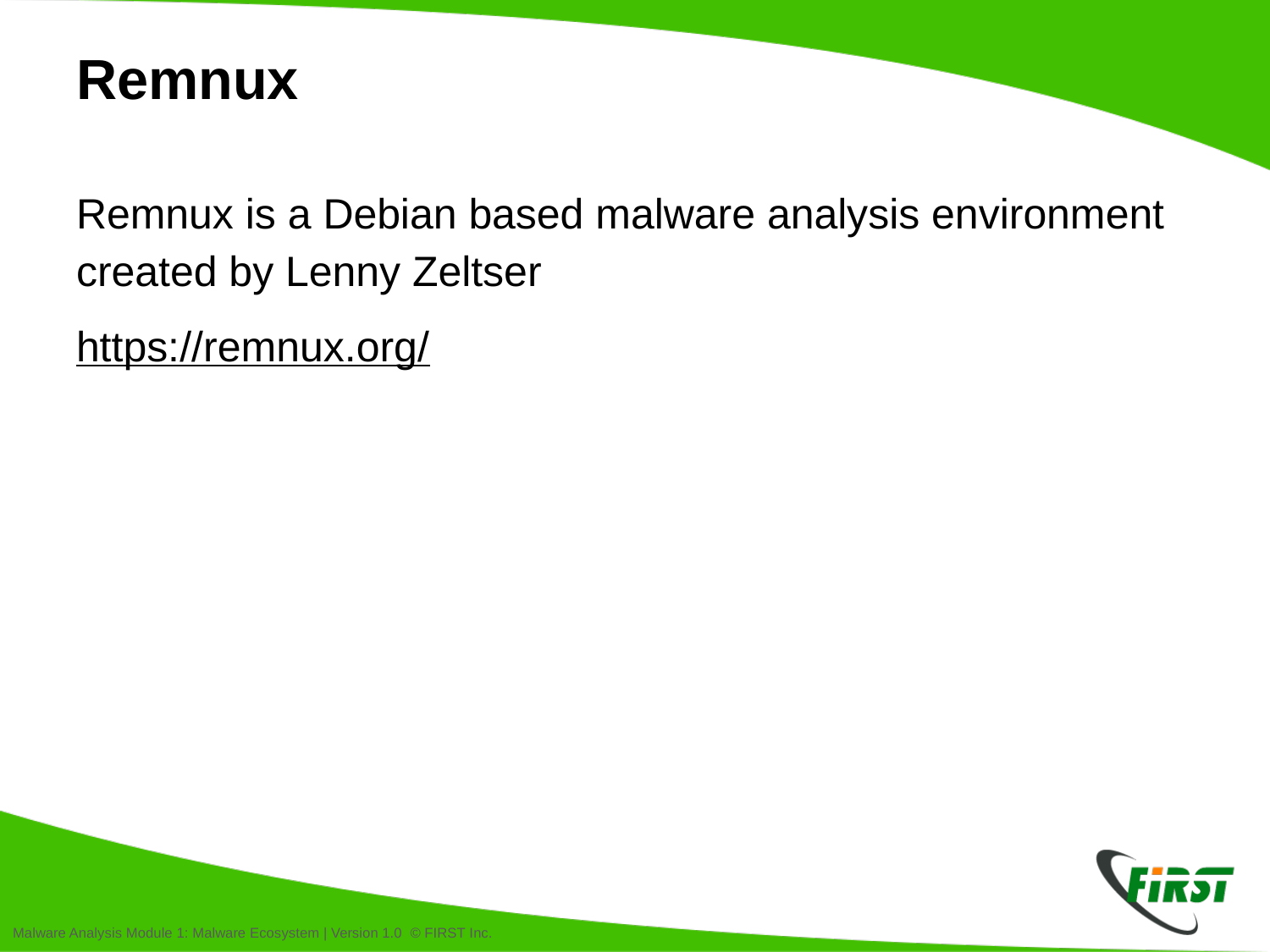

# Remnux
Remnux is a Debian based malware analysis environment created by Lenny Zeltser
https://remnux.org/